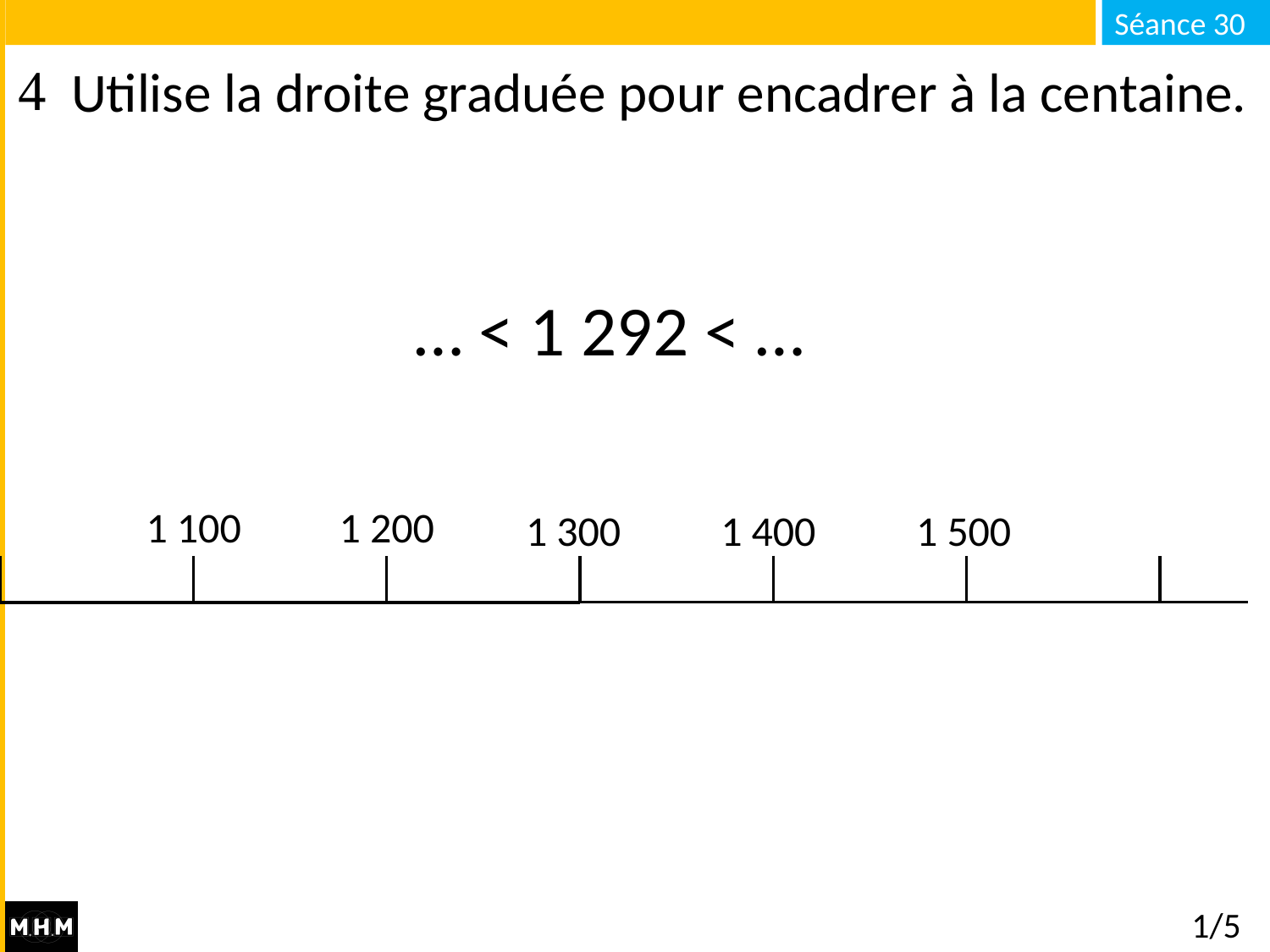

# Utilise la droite graduée pour encadrer à la centaine.
… < 1 292 < …
1 100
1 200
1 300
1 400
1 500
1/5